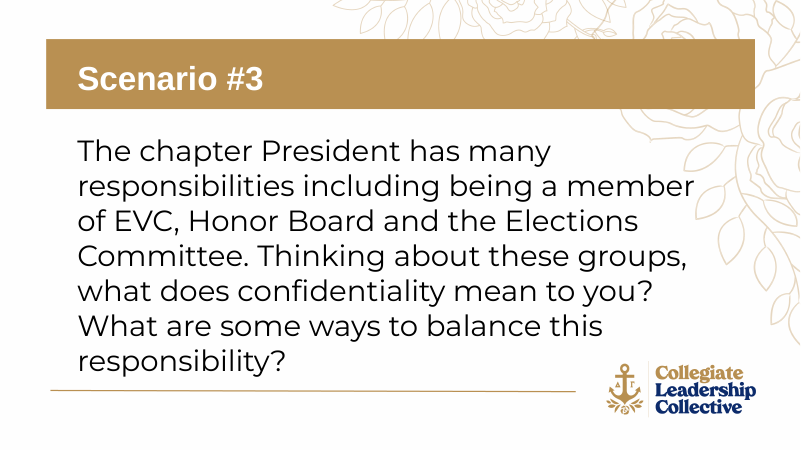

Scenario #3
The chapter President has many responsibilities including being a member of EVC, Honor Board and the Elections Committee. Thinking about these groups, what does confidentiality mean to you? What are some ways to balance this responsibility?